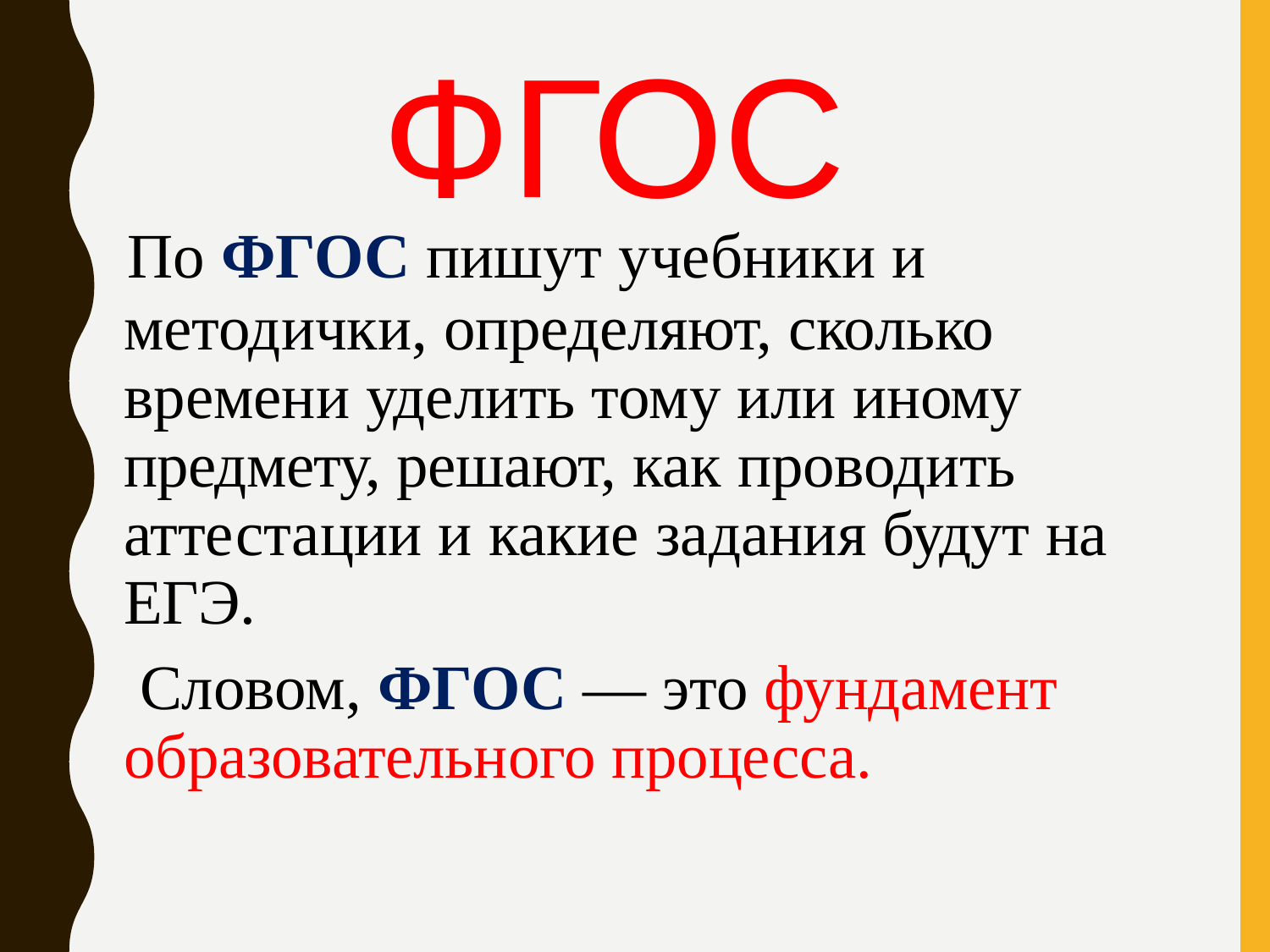

# ФГОС
По ФГОС пишут учебники и
методички, определяют, сколько времени уделить тому или иному предмету, решают, как проводить аттестации и какие задания будут на ЕГЭ.
Словом, ФГОС — это фундамент образовательного процесса.